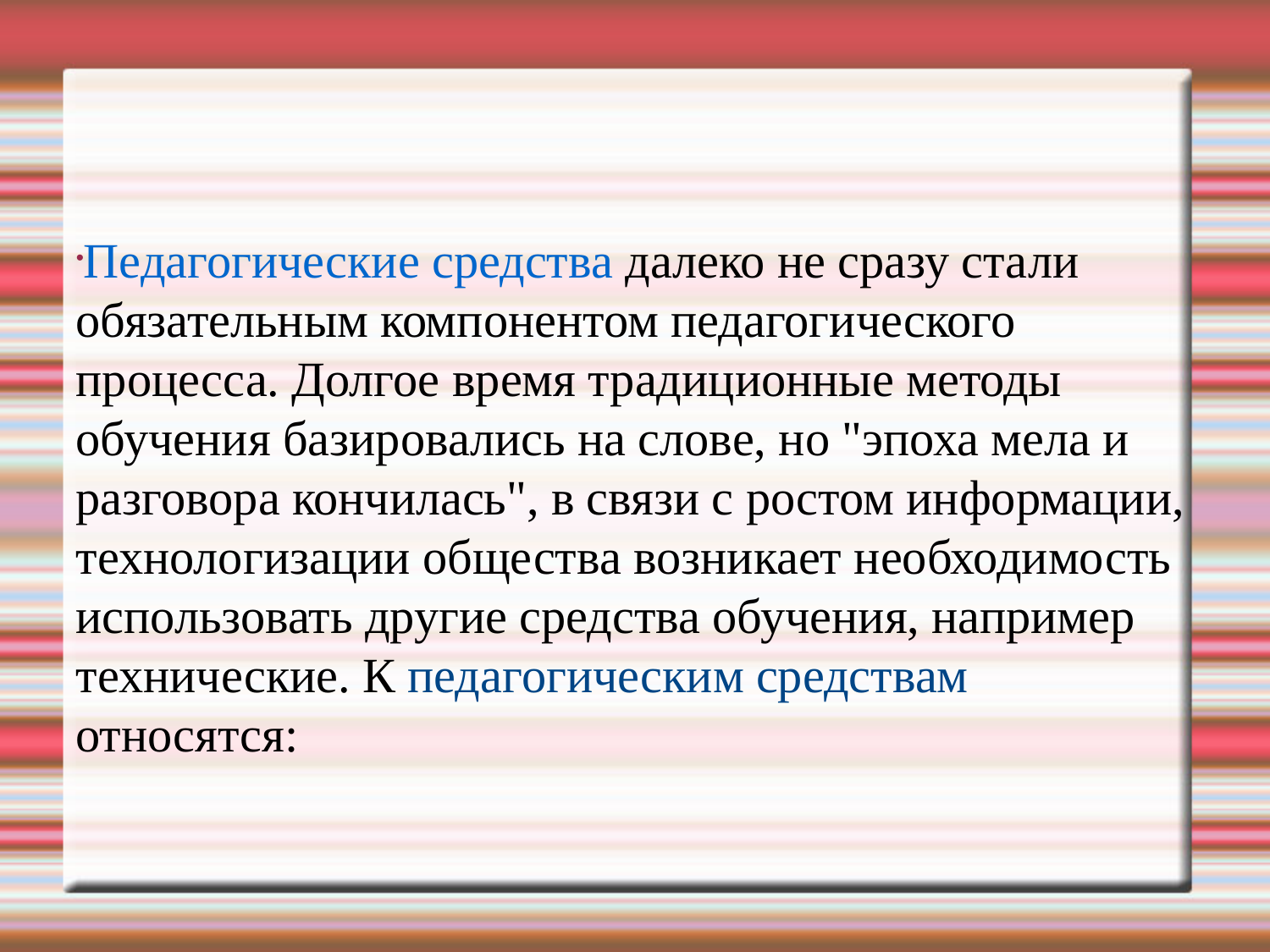

Педагогические средства далеко не сразу стали обязательным компонентом педагогического процесса. Долгое время традиционные методы обучения базировались на слове, но "эпоха мела и разговора кончилась", в связи с ростом информации, технологизации общества возникает необходимость использовать другие средства обучения, например технические. К педагогическим средствам относятся: